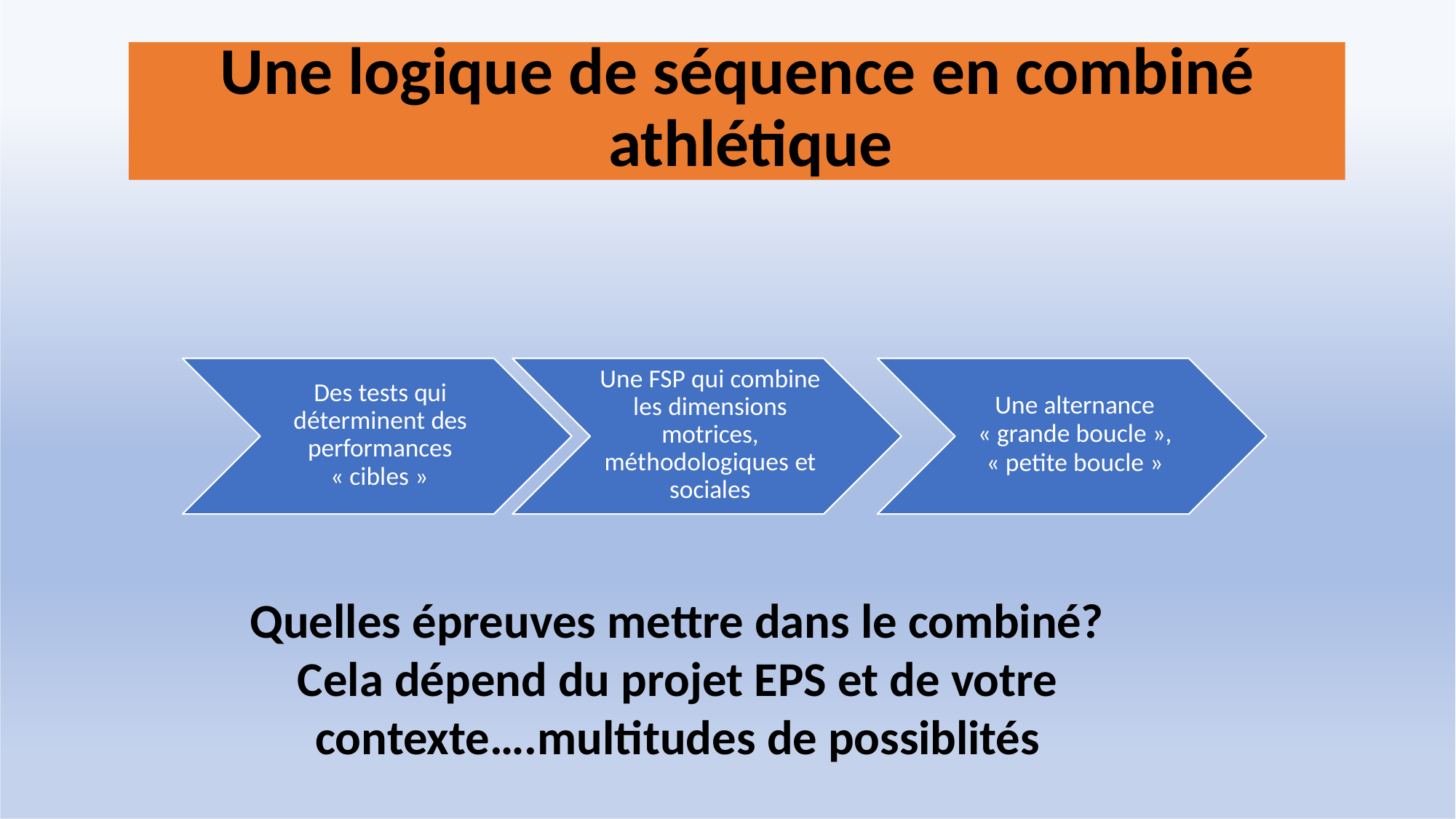

Une logique de séquence en combiné
athlétique

Une FSP qui combine les dimensions motrices, méthodologiques et sociales
Des tests qui déterminent des performances
« cibles »
Une alternance
« grande boucle »,
« petite boucle »
Quelles épreuves mettre dans le combiné?
Cela dépend du projet EPS et de votre
contexte….multitudes de possiblités